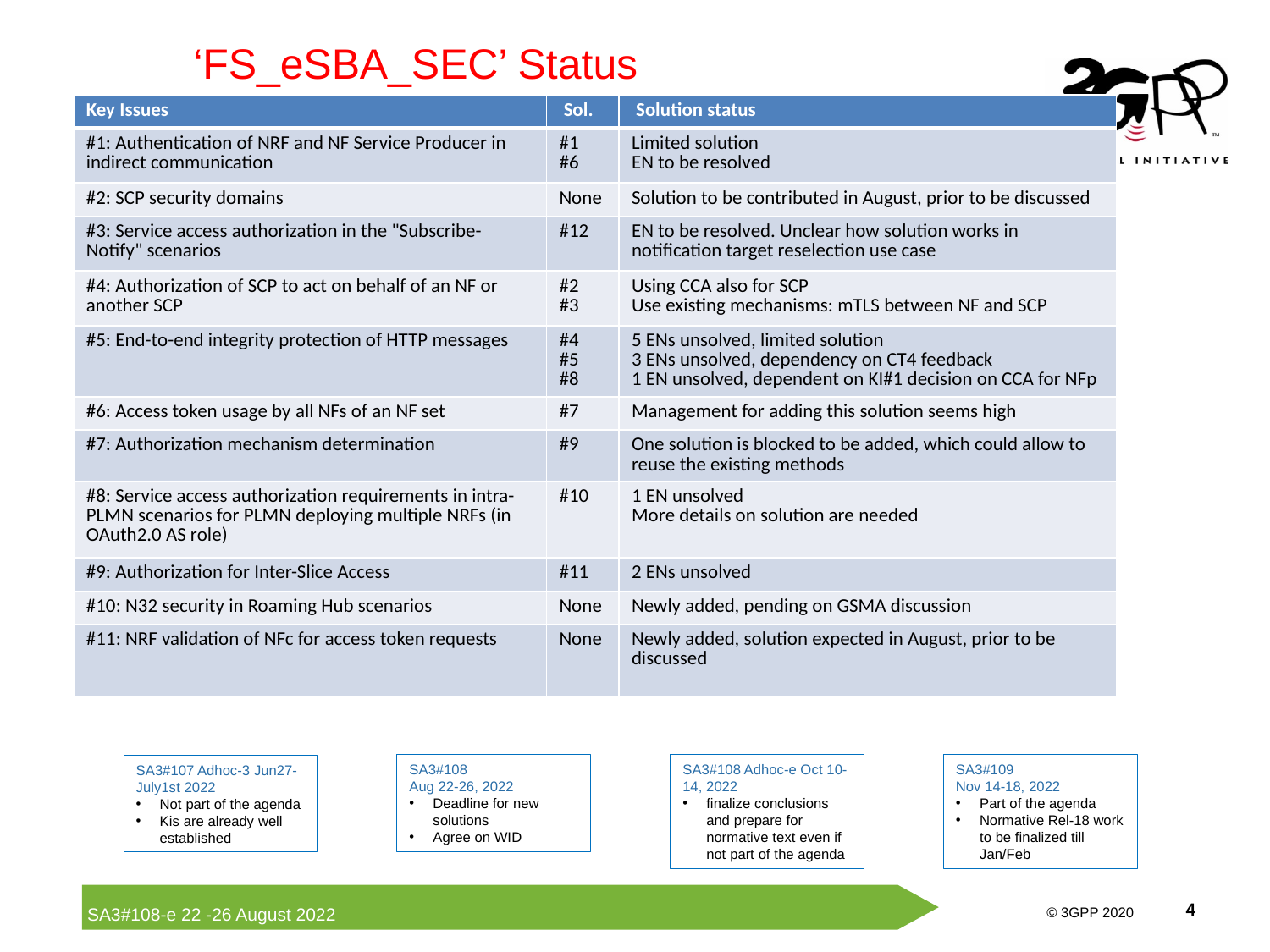

‘FS_eSBA_SEC’ Status
| Key Issues | Sol. | Solution status |
| --- | --- | --- |
| #1: Authentication of NRF and NF Service Producer in indirect communication | #1 #6 | Limited solution EN to be resolved |
| #2: SCP security domains | None | Solution to be contributed in August, prior to be discussed |
| #3: Service access authorization in the "Subscribe-Notify" scenarios | #12 | EN to be resolved. Unclear how solution works in notification target reselection use case |
| #4: Authorization of SCP to act on behalf of an NF or another SCP | #2 #3 | Using CCA also for SCP Use existing mechanisms: mTLS between NF and SCP |
| #5: End-to-end integrity protection of HTTP messages | #4 #5 #8 | 5 ENs unsolved, limited solution 3 ENs unsolved, dependency on CT4 feedback 1 EN unsolved, dependent on KI#1 decision on CCA for NFp |
| #6: Access token usage by all NFs of an NF set | #7 | Management for adding this solution seems high |
| #7: Authorization mechanism determination | #9 | One solution is blocked to be added, which could allow to reuse the existing methods |
| #8: Service access authorization requirements in intra-PLMN scenarios for PLMN deploying multiple NRFs (in OAuth2.0 AS role) | #10 | 1 EN unsolved More details on solution are needed |
| #9: Authorization for Inter-Slice Access | #11 | 2 ENs unsolved |
| #10: N32 security in Roaming Hub scenarios | None | Newly added, pending on GSMA discussion |
| #11: NRF validation of NFc for access token requests | None | Newly added, solution expected in August, prior to be discussed |
SA3#108
Aug 22-26, 2022
Deadline for new solutions
Agree on WID
SA3#108 Adhoc-e Oct 10-14, 2022
finalize conclusions and prepare for normative text even if not part of the agenda
SA3#109
Nov 14-18, 2022
Part of the agenda
Normative Rel-18 work to be finalized till Jan/Feb
SA3#107 Adhoc-3 Jun27-July1st 2022
Not part of the agenda
Kis are already well established